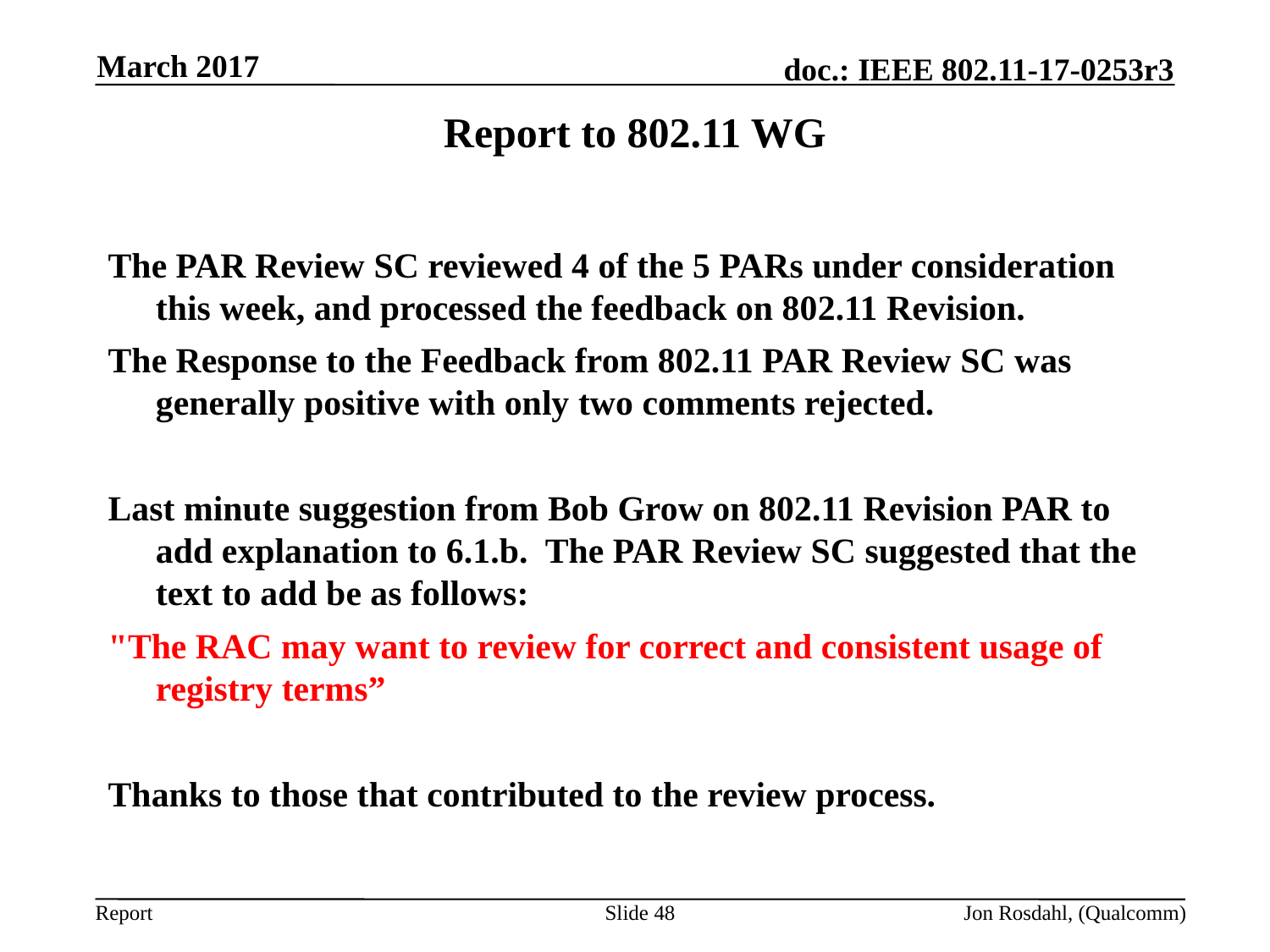

March 2017
# Report to 802.11 WG
The PAR Review SC reviewed 4 of the 5 PARs under consideration this week, and processed the feedback on 802.11 Revision.
The Response to the Feedback from 802.11 PAR Review SC was generally positive with only two comments rejected.

Last minute suggestion from Bob Grow on 802.11 Revision PAR to add explanation to 6.1.b.  The PAR Review SC suggested that the text to add be as follows:
"The RAC may want to review for correct and consistent usage of registry terms”

Thanks to those that contributed to the review process.
Slide 48
Jon Rosdahl, (Qualcomm)